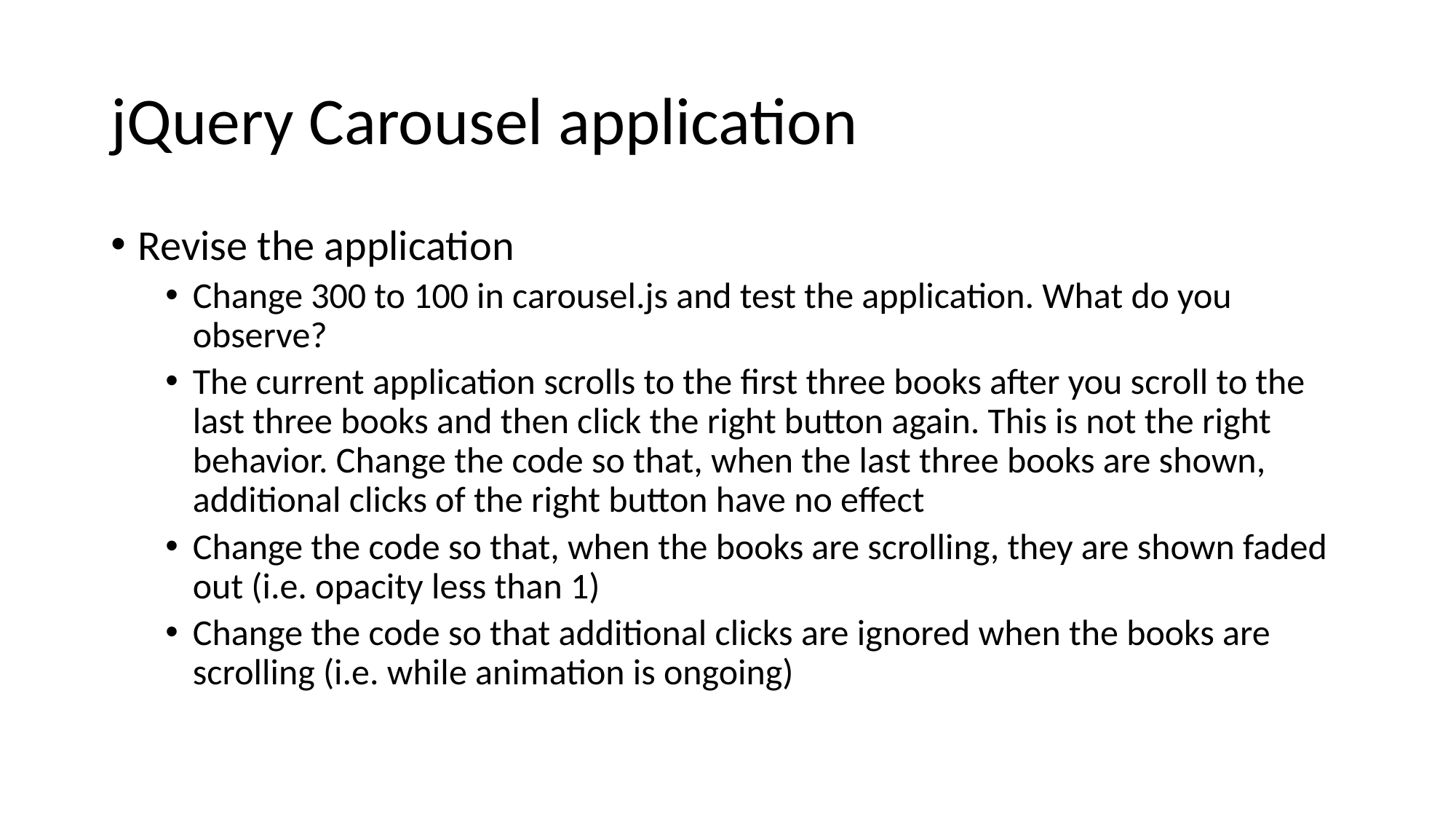

# jQuery Carousel application
Revise the application
Change 300 to 100 in carousel.js and test the application. What do you observe?
The current application scrolls to the first three books after you scroll to the last three books and then click the right button again. This is not the right behavior. Change the code so that, when the last three books are shown, additional clicks of the right button have no effect
Change the code so that, when the books are scrolling, they are shown faded out (i.e. opacity less than 1)
Change the code so that additional clicks are ignored when the books are scrolling (i.e. while animation is ongoing)